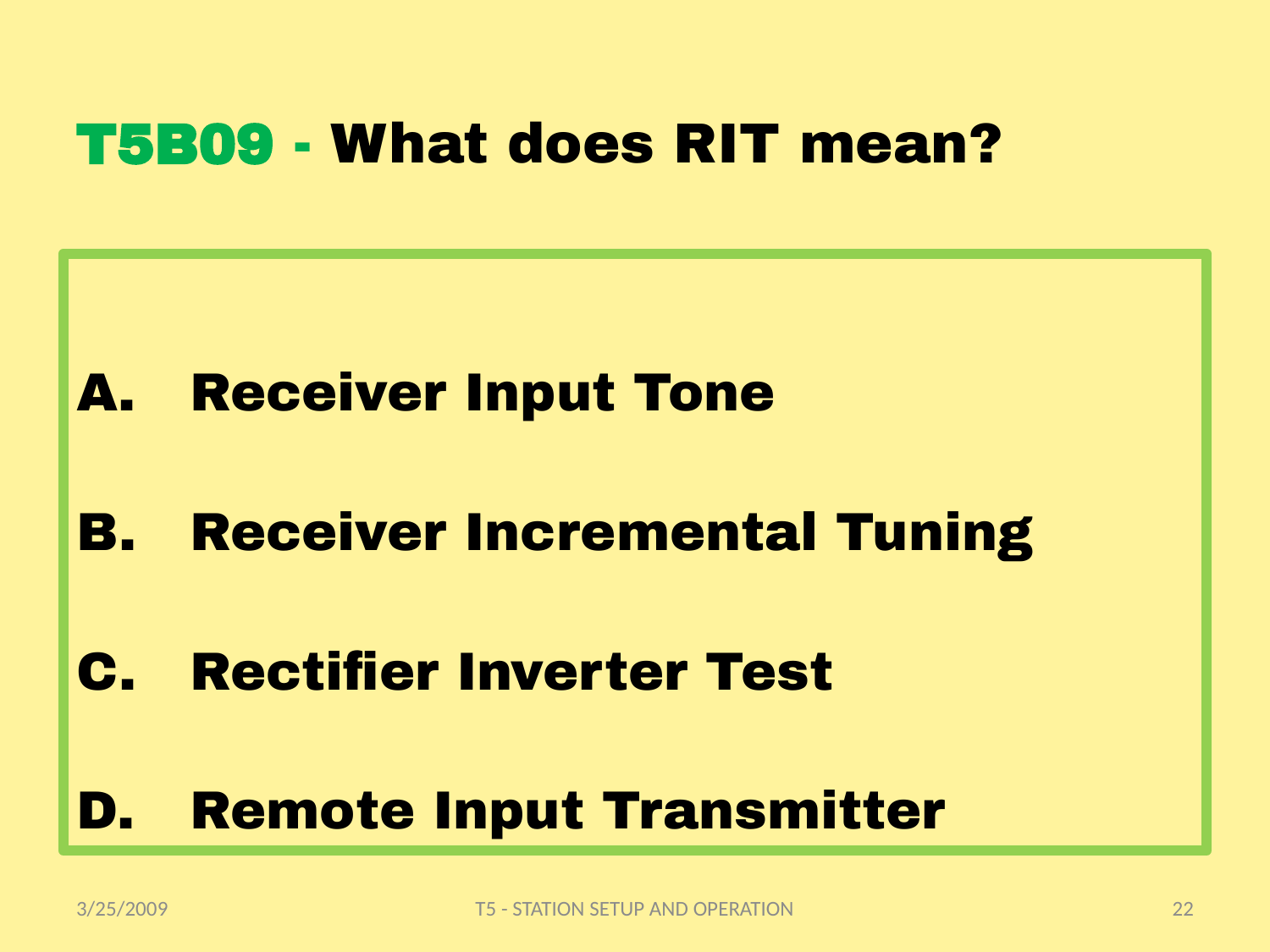

# T5B09 - What does RIT mean?

Receiver Input Tone
Receiver Incremental Tuning
Rectifier Inverter Test
Remote Input Transmitter

3/25/2009
T5 - STATION SETUP AND OPERATION
22